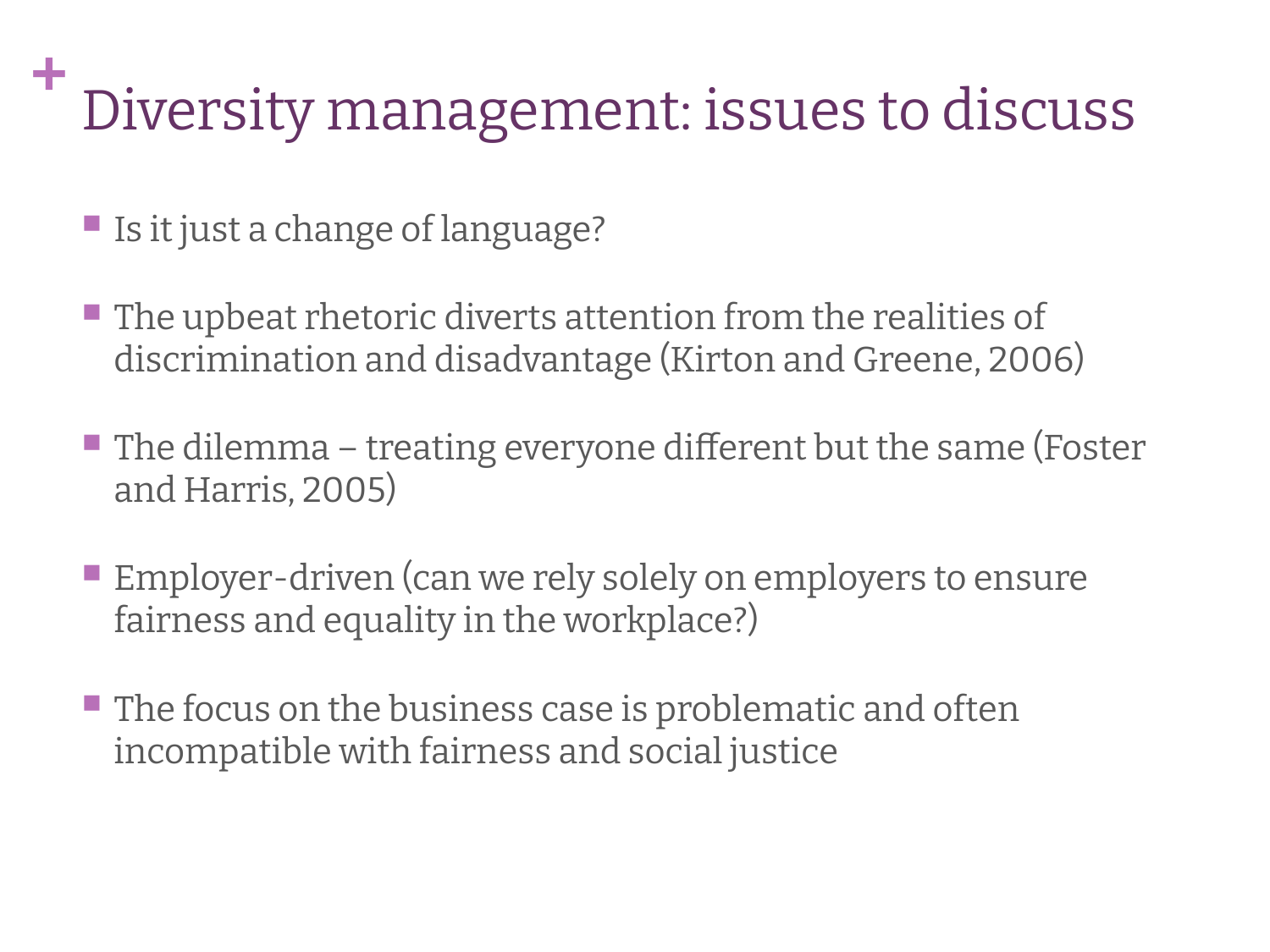

# Diversity management: issues to discuss
Is it just a change of language?
The upbeat rhetoric diverts attention from the realities of discrimination and disadvantage (Kirton and Greene, 2006)
The dilemma – treating everyone different but the same (Foster and Harris, 2005)
Employer-driven (can we rely solely on employers to ensure fairness and equality in the workplace?)
The focus on the business case is problematic and often incompatible with fairness and social justice